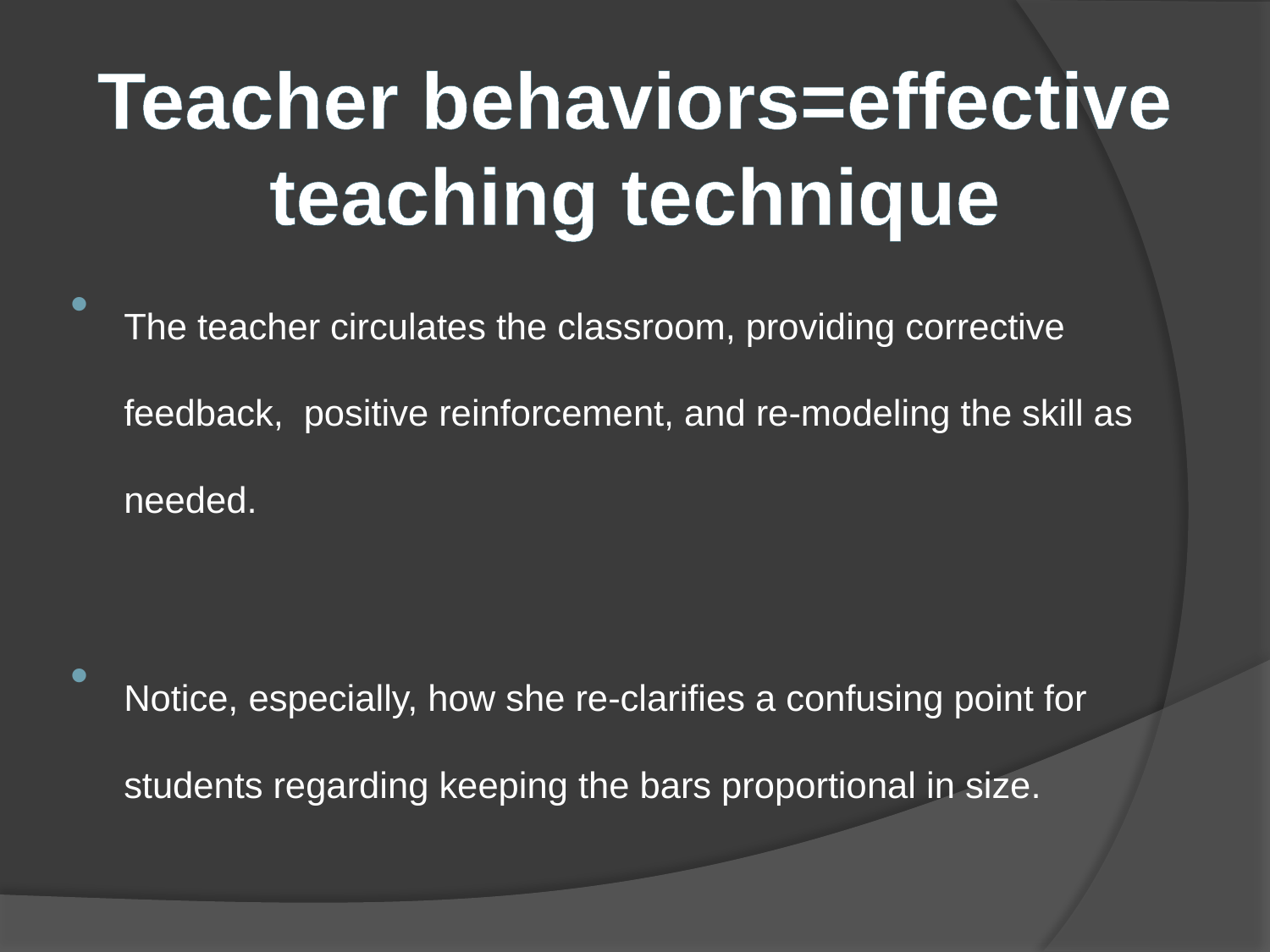

# Teacher behaviors=effective teaching technique
The teacher circulates the classroom, providing corrective feedback,  positive reinforcement, and re-modeling the skill as needed.

Notice, especially, how she re-clarifies a confusing point for students regarding keeping the bars proportional in size.

As she does this, also notice how she cues a student to listen by calmly walking toward his desk and cueing him to listen in a clear yet non-threatening way.